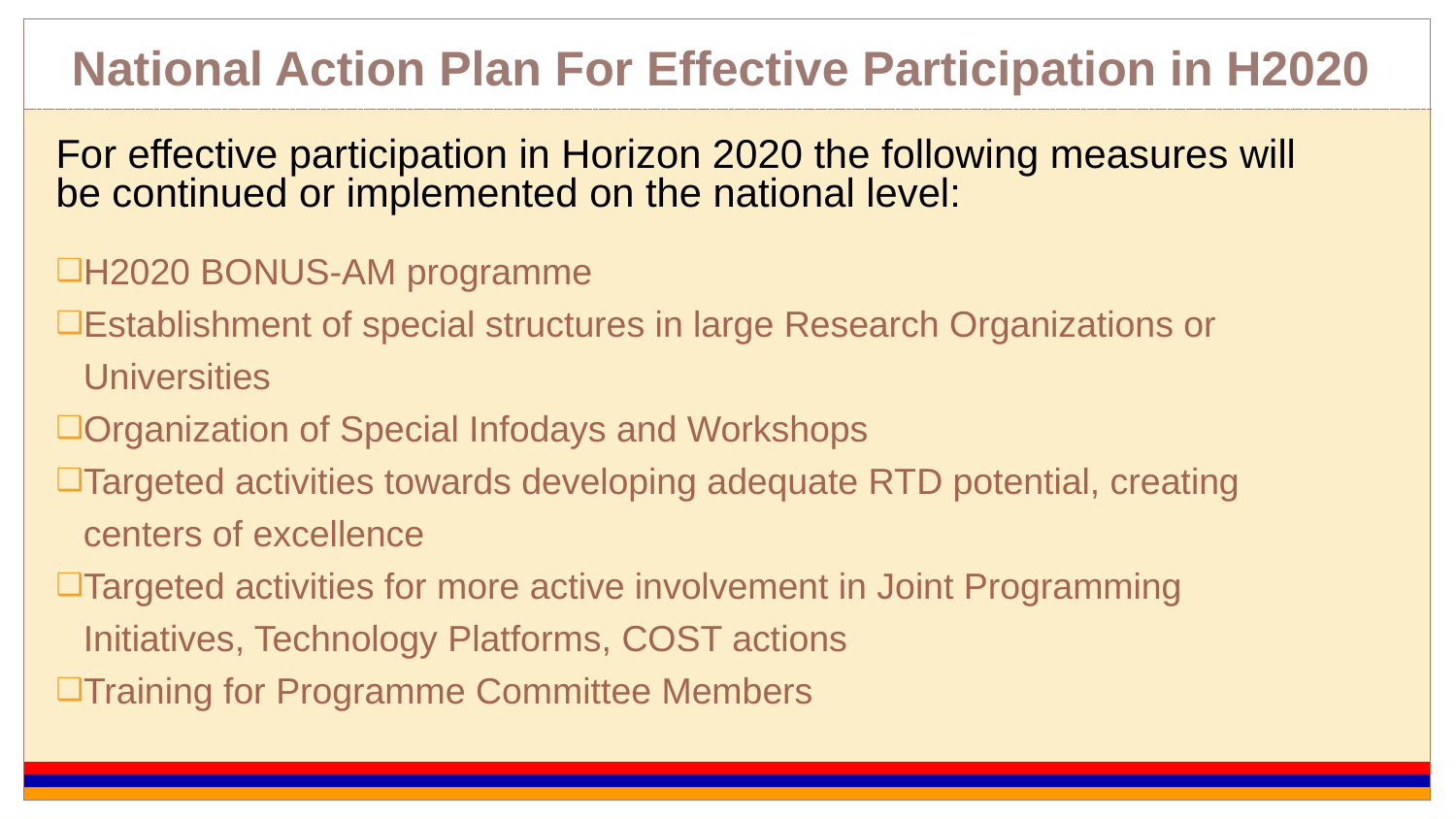

# National Action Plan For Effective Participation in H2020
For effective participation in Horizon 2020 the following measures will be continued or implemented on the national level:
H2020 BONUS-AM programme
Establishment of special structures in large Research Organizations or Universities
Organization of Special Infodays and Workshops
Targeted activities towards developing adequate RTD potential, creating centers of excellence
Targeted activities for more active involvement in Joint Programming Initiatives, Technology Platforms, COST actions
Training for Programme Committee Members